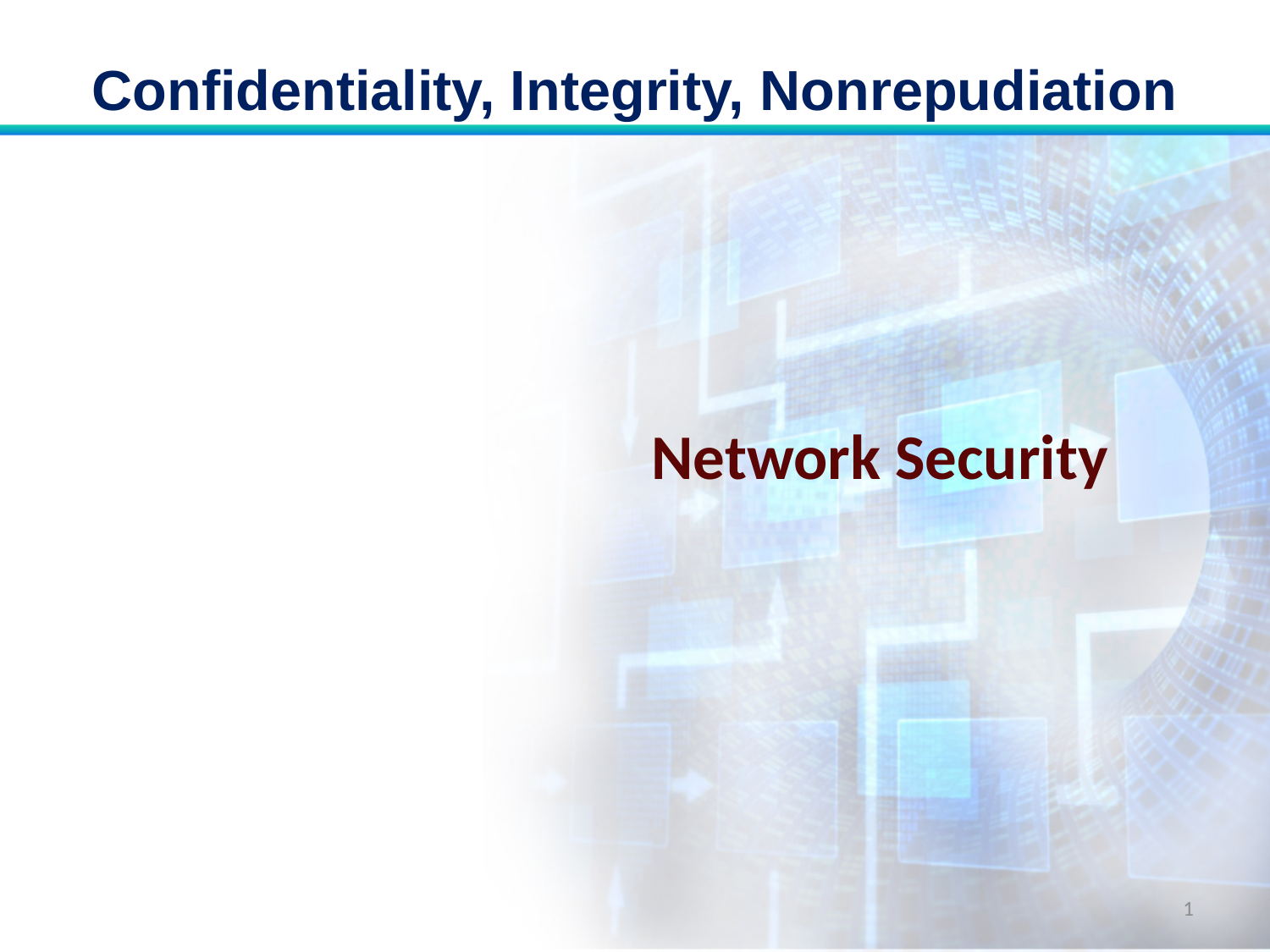

# Confidentiality, Integrity, Nonrepudiation
Network Security
1